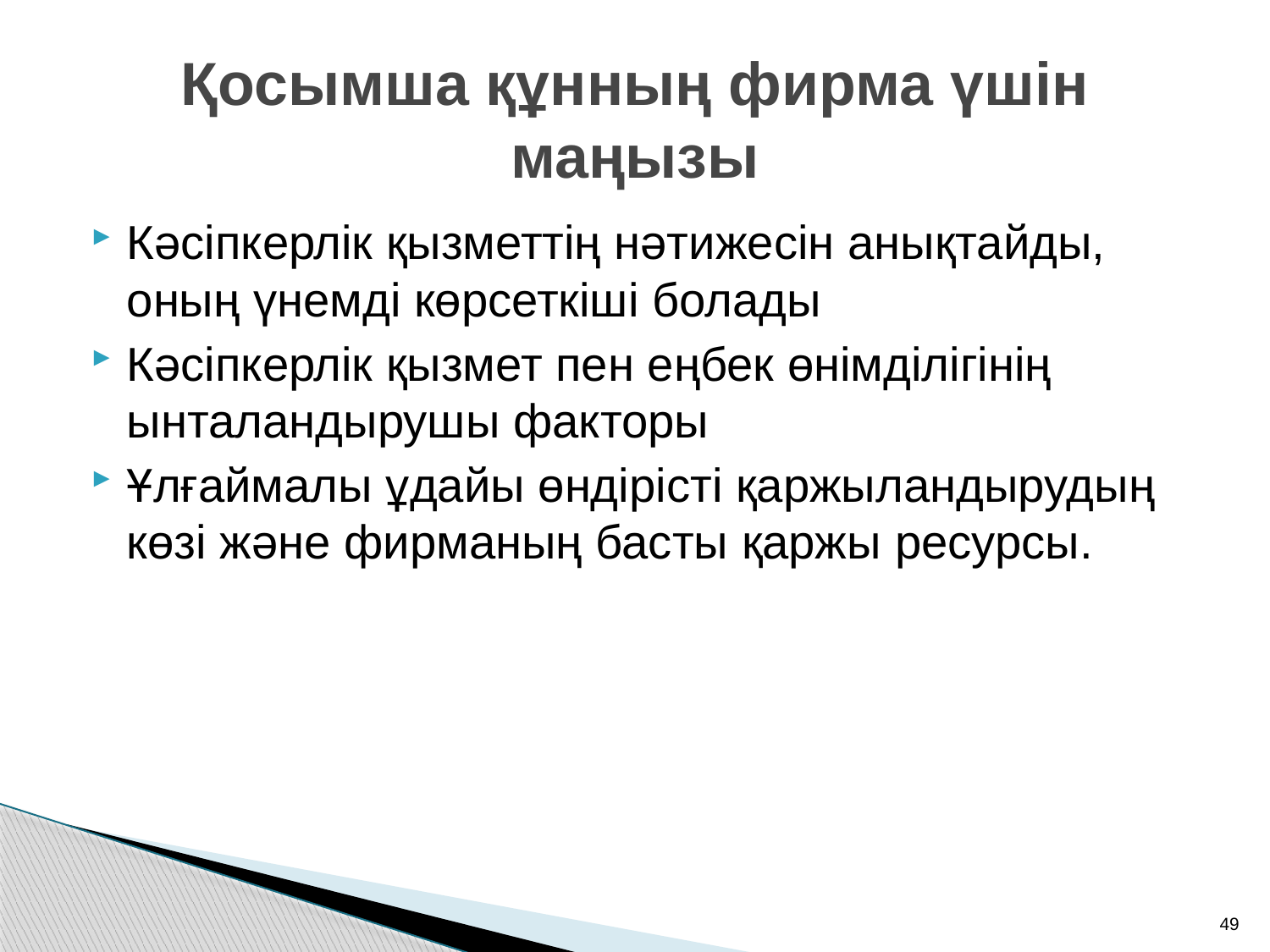

# Қосымша құнның фирма үшін маңызы
Кәсіпкерлік қызметтің нәтижесін анықтайды, оның үнемді көрсеткіші болады
Кәсіпкерлік қызмет пен еңбек өнімділігінің ынталандырушы факторы
Ұлғаймалы ұдайы өндірісті қаржыландырудың көзі және фирманың басты қаржы ресурсы.

49